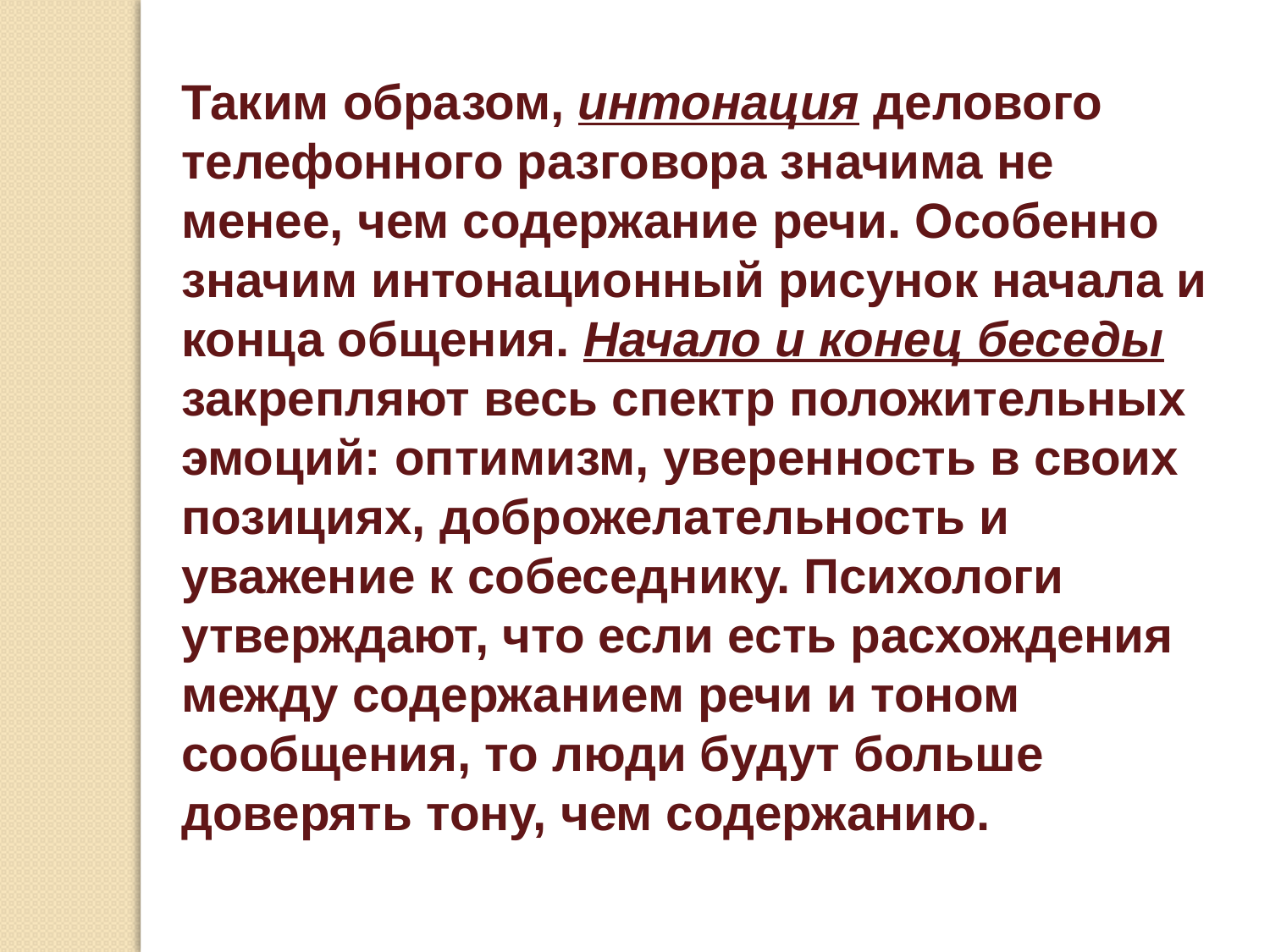

Таким образом, интонация делового телефонного разговора значима не менее, чем содержание речи. Особенно значим интонационный рисунок начала и конца общения. Начало и конец беседы закрепляют весь спектр положительных эмоций: оптимизм, уверенность в своих позициях, доброжелательность и уважение к собеседнику. Психологи утверждают, что если есть расхождения между содержанием речи и тоном сообщения, то люди будут больше доверять тону, чем содержанию.